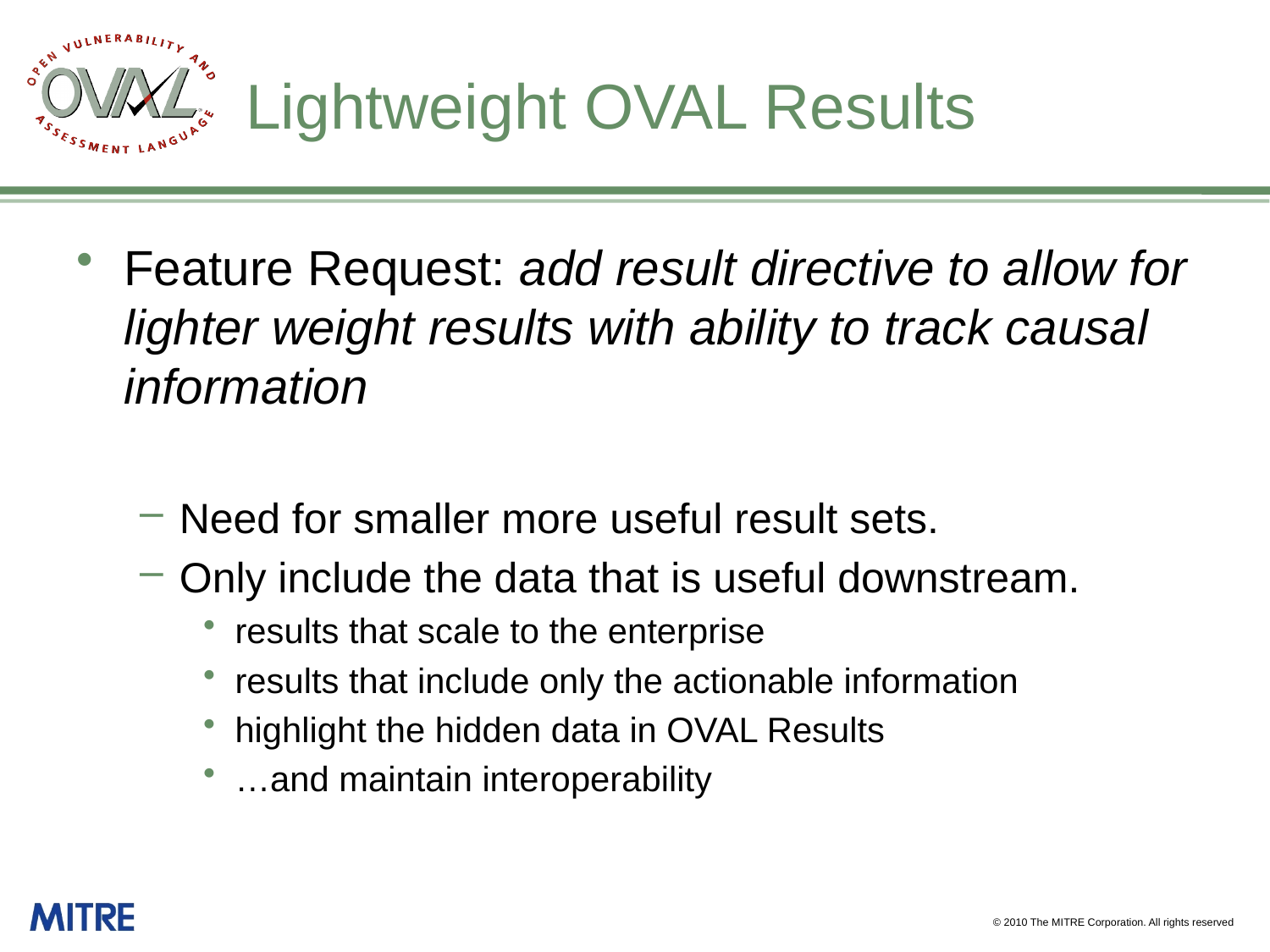

# Lightweight OVAL Results
Feature Request: add result directive to allow for lighter weight results with ability to track causal information

Need for smaller more useful result sets.
Only include the data that is useful downstream.
results that scale to the enterprise
results that include only the actionable information
highlight the hidden data in OVAL Results
…and maintain interoperability